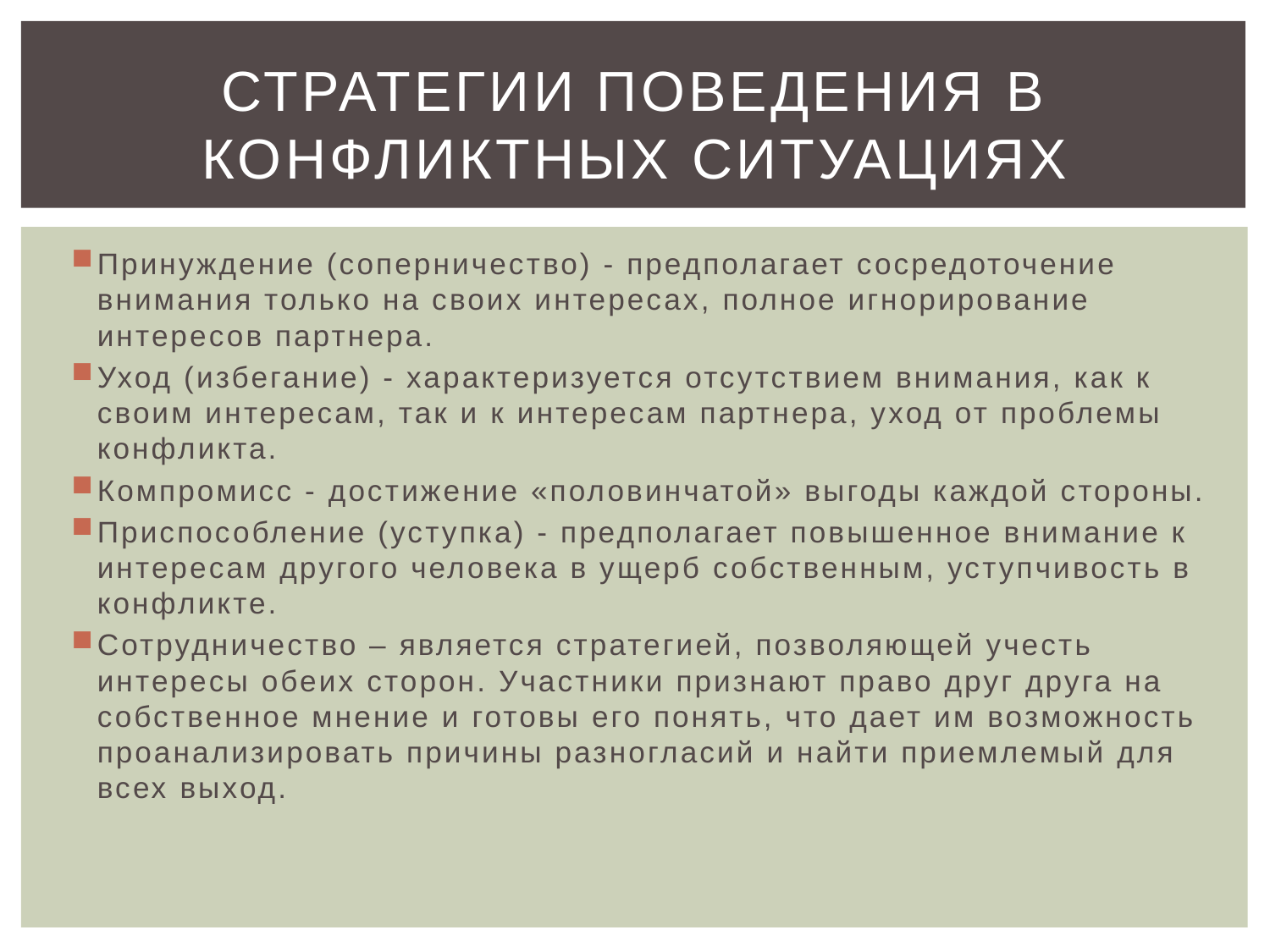

# Стратегии поведения в конфликтных ситуациях
Принуждение (соперничество) - предполагает сосредоточение внимания только на своих интересах, полное игнорирование интересов партнера.
Уход (избегание) - характеризуется отсутствием внимания, как к своим интересам, так и к интересам партнера, уход от проблемы конфликта.
Компромисс - достижение «половинчатой» выгоды каждой стороны.
Приспособление (уступка) - предполагает повышенное внимание к интересам другого человека в ущерб собственным, уступчивость в конфликте.
Сотрудничество – является стратегией, позволяющей учесть интересы обеих сторон. Участники признают право друг друга на собственное мнение и готовы его понять, что дает им возможность проанализировать причины разногласий и найти приемлемый для всех выход.